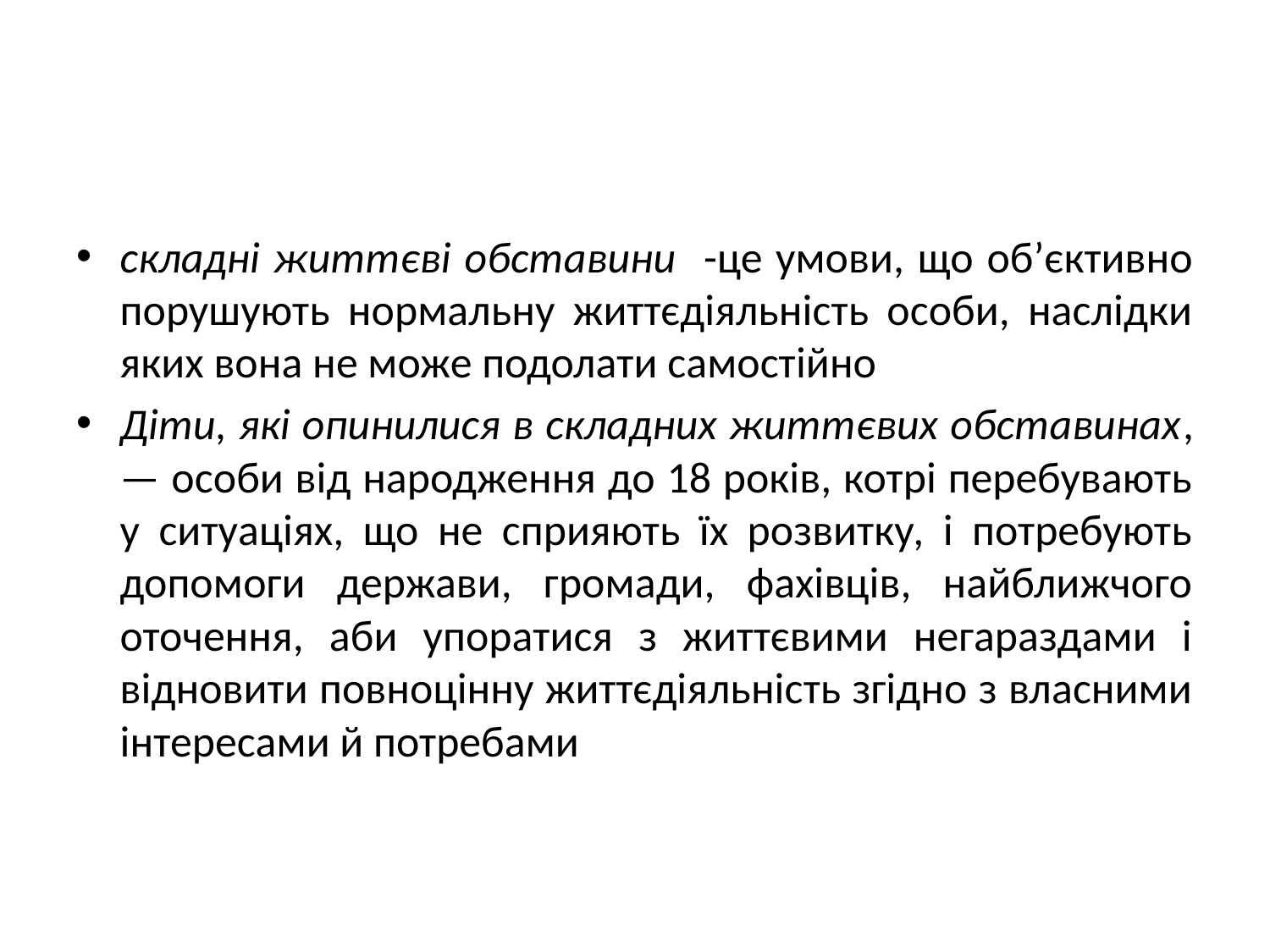

#
складні життєві обставини  -це умови, що об’єктивно порушують нормальну життєдіяльність особи, наслідки яких вона не може подолати самостійно
Діти, які опинилися в складних життєвих обставинах, — особи від народження до 18 років, котрі перебувають у ситуаціях, що не сприяють їх розвитку, і потребують допомоги держави, громади, фахівців, найближчого оточення, аби упоратися з життєвими негараздами і відновити повноцінну життєдіяльність згідно з власними інтересами й потребами